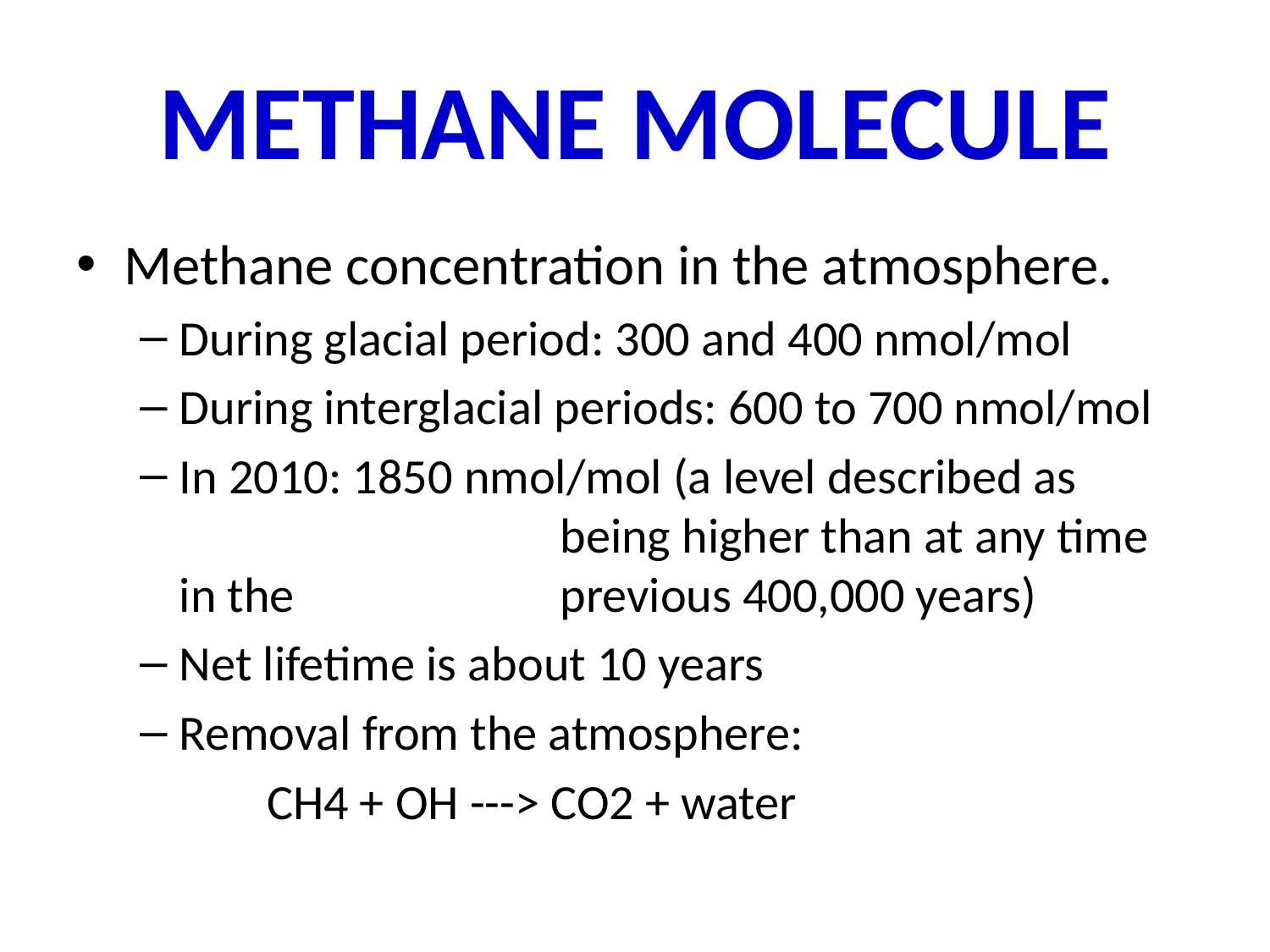

# METHANE MOLECULE
Methane concentration in the atmosphere.
During glacial period: 300 and 400 nmol/mol
During interglacial periods: 600 to 700 nmol/mol
In 2010: 1850 nmol/mol (a level described as 			being higher than at any time in the 			previous 400,000 years)
Net lifetime is about 10 years
Removal from the atmosphere:
	CH4 + OH ---> CO2 + water